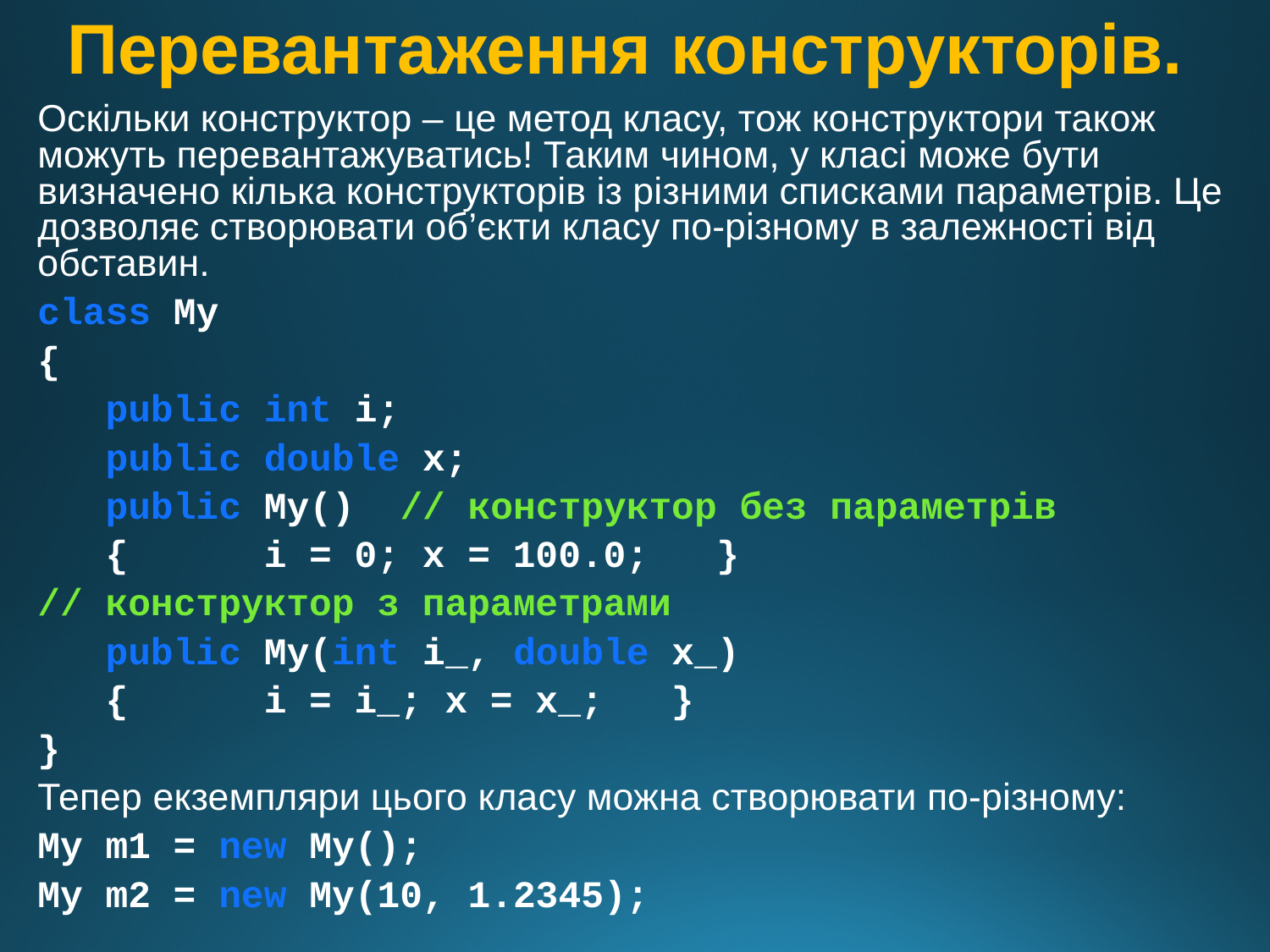

# Перевантаження конструкторів.
Оскільки конструктор – це метод класу, тож конструктори також можуть перевантажуватись! Таким чином, у класі може бути визначено кілька конструкторів із різними списками параметрів. Це дозволяє створювати об’єкти класу по-різному в залежності від обставин.
class My
{
   public int i;
   public double x;
   public My()  // конструктор без параметрів
   {      i = 0; x = 100.0;   }
// конструктор з параметрами
   public My(int i_, double x_)
   {      i = i_; x = x_;   }
}
Тепер екземпляри цього класу можна створювати по-різному:
My m1 = new My();
My m2 = new My(10, 1.2345);